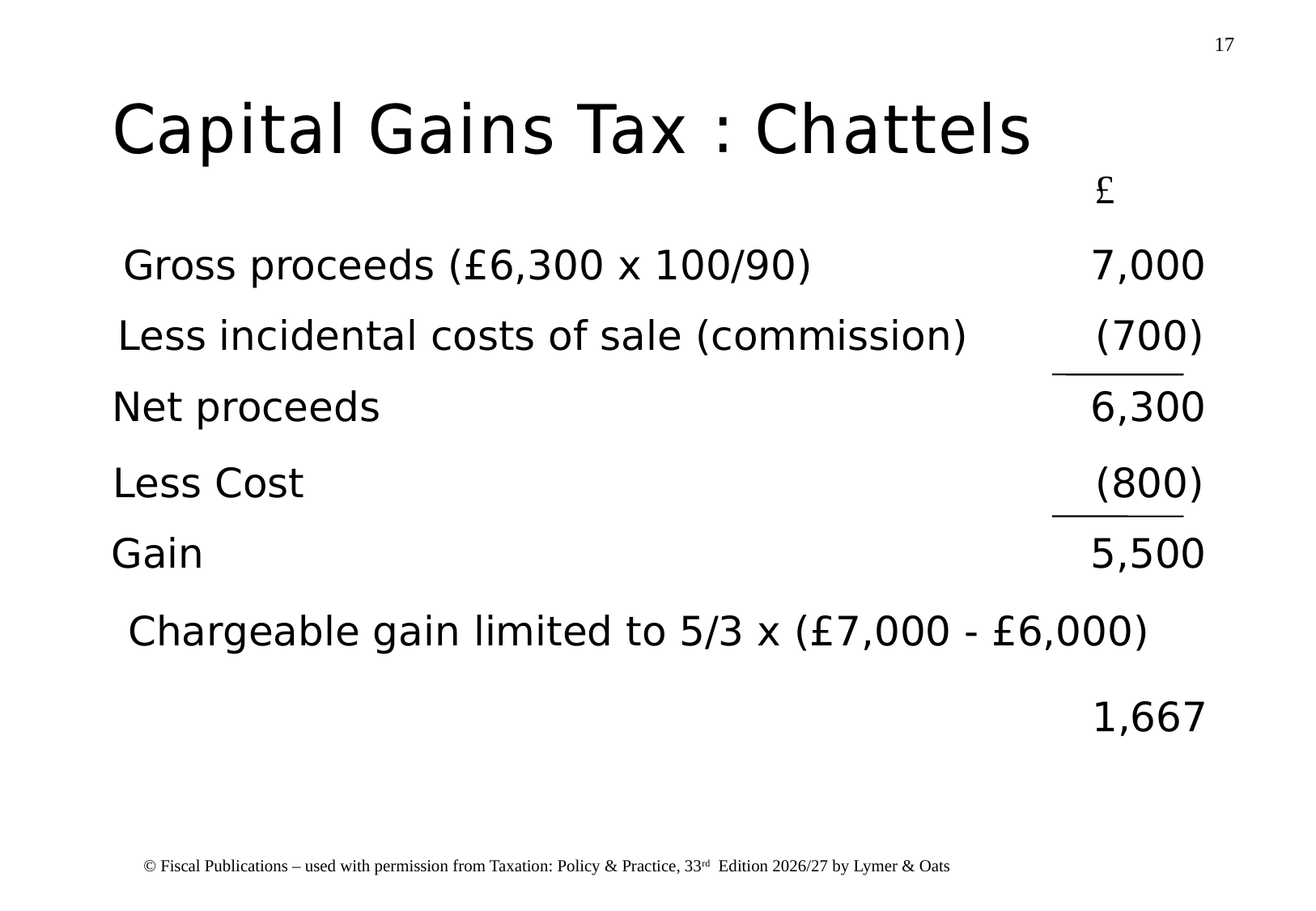

# Capital Gains Tax : Chattels
£
Gross proceeds (£6,300 x 100/90)
7,000
Less incidental costs of sale (commission)
(700)

Net proceeds
6,300
Less Cost
(800)

Gain
5,500
Chargeable gain limited to 5/3 x (£7,000 - £6,000)
1,667